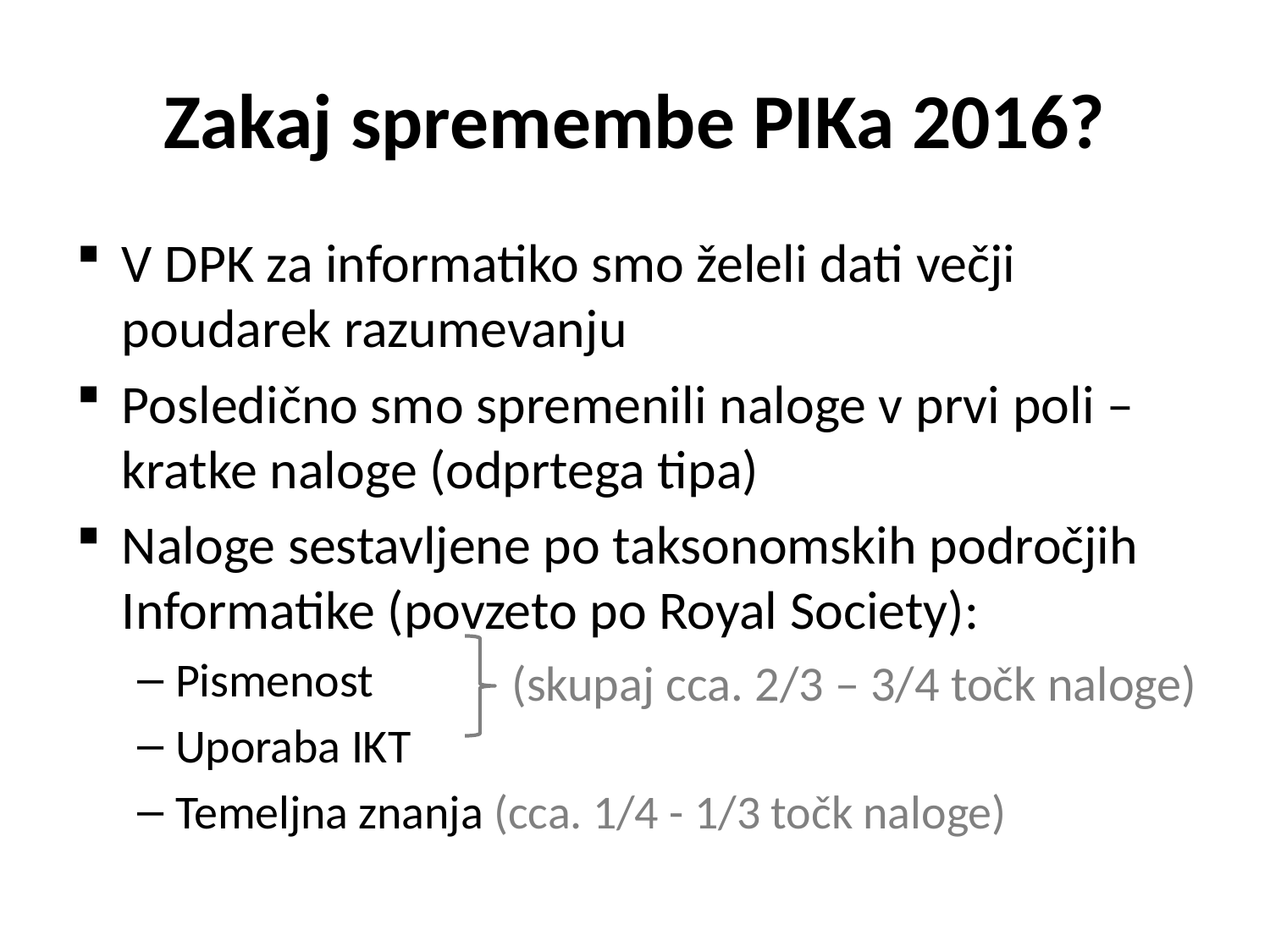

# Zakaj spremembe PIKa 2016?
V DPK za informatiko smo želeli dati večji poudarek razumevanju
Posledično smo spremenili naloge v prvi poli – kratke naloge (odprtega tipa)
Naloge sestavljene po taksonomskih področjih Informatike (povzeto po Royal Society):
Pismenost
Uporaba IKT
Temeljna znanja (cca. 1/4 - 1/3 točk naloge)

(skupaj cca. 2/3 – 3/4 točk naloge)